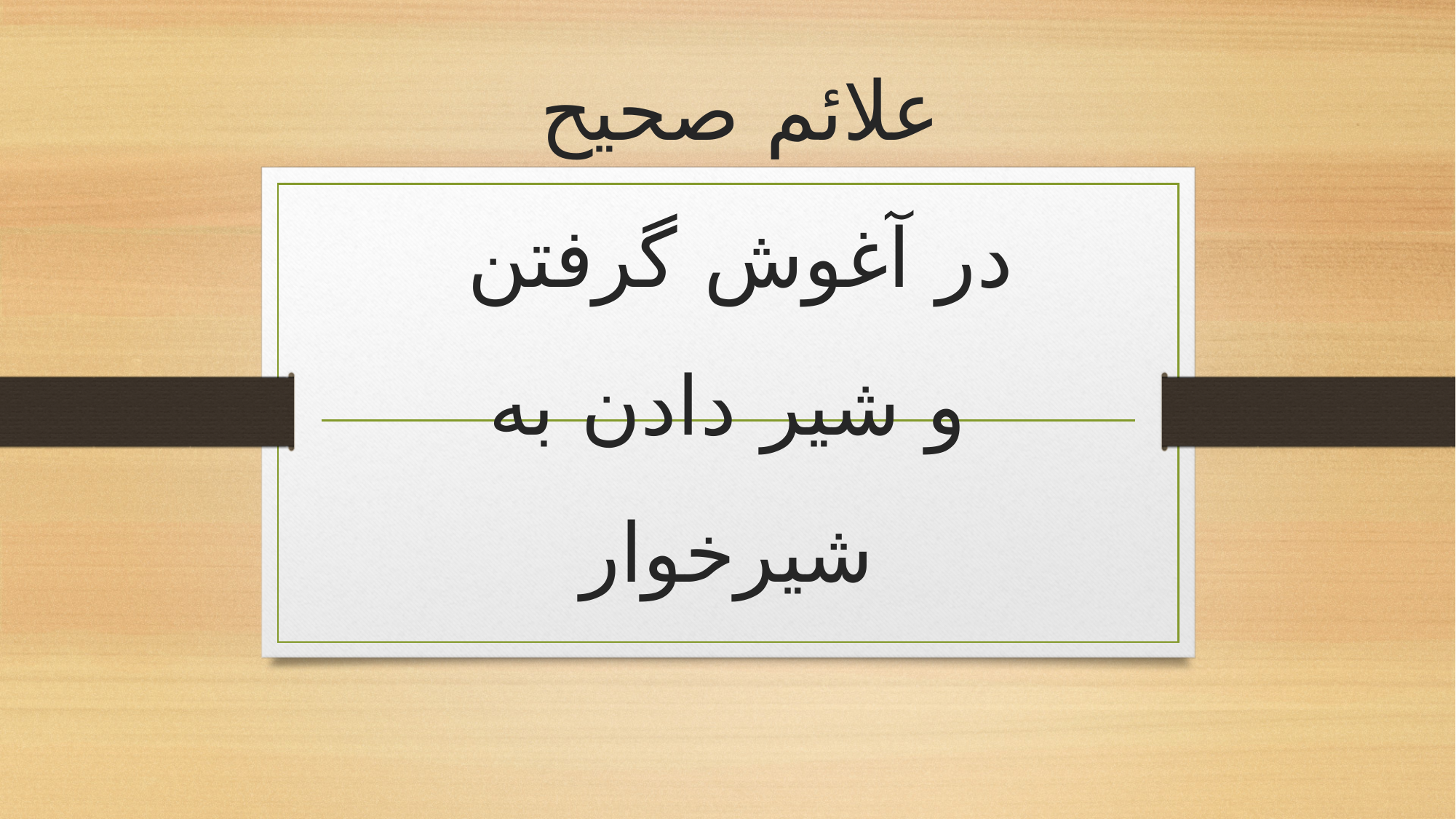

# علائم صحیح در آغوش گرفتن و شیر دادن به شیرخوار